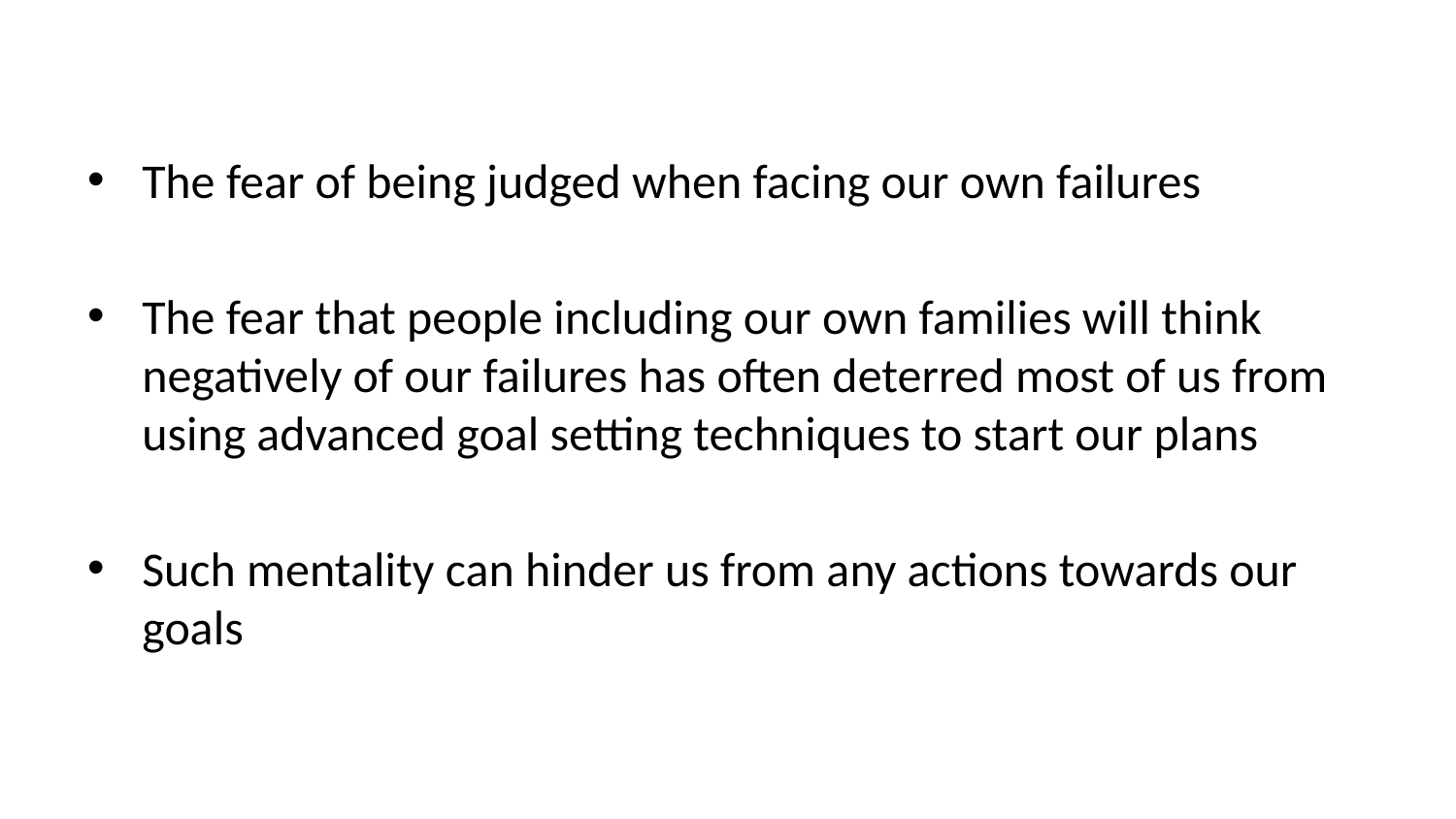

The fear of being judged when facing our own failures

The fear that people including our own families will think negatively of our failures has often deterred most of us from using advanced goal setting techniques to start our plans

Such mentality can hinder us from any actions towards our goals